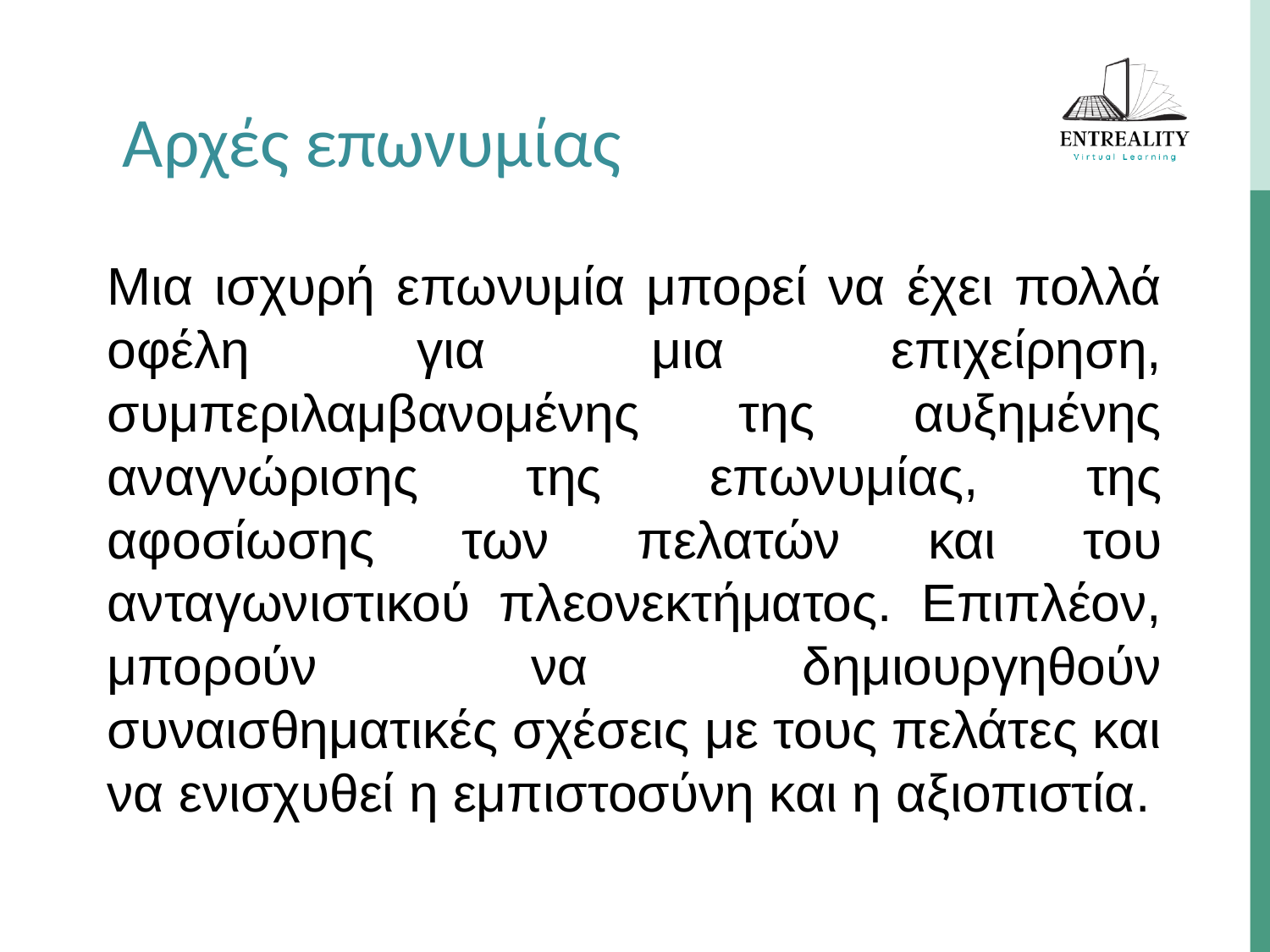

Αρχές επωνυμίας
Μια ισχυρή επωνυμία μπορεί να έχει πολλά οφέλη για μια επιχείρηση, συμπεριλαμβανομένης της αυξημένης αναγνώρισης της επωνυμίας, της αφοσίωσης των πελατών και του ανταγωνιστικού πλεονεκτήματος. Επιπλέον, μπορούν να δημιουργηθούν συναισθηματικές σχέσεις με τους πελάτες και να ενισχυθεί η εμπιστοσύνη και η αξιοπιστία.